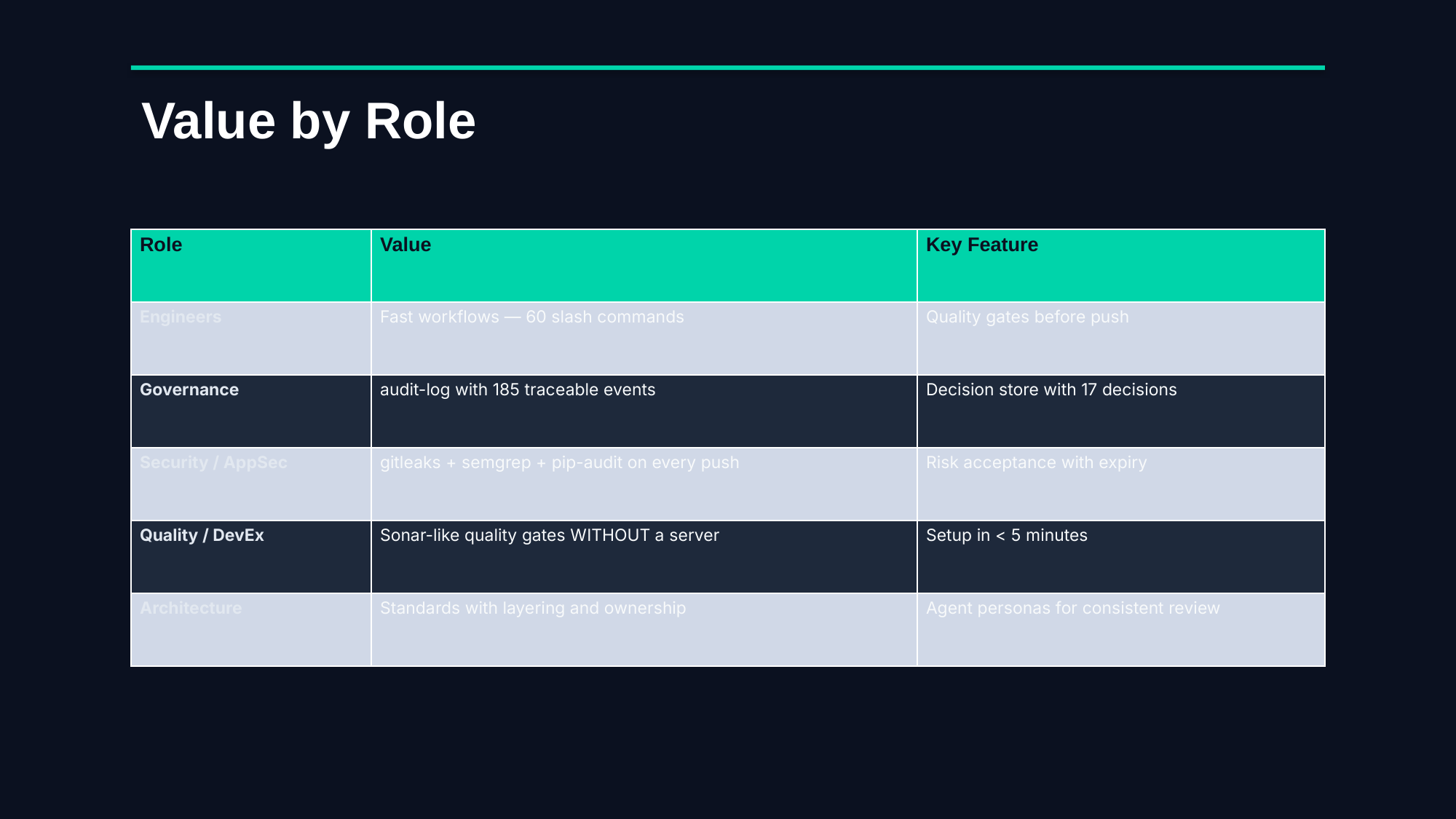

Value by Role
| Role | Value | Key Feature |
| --- | --- | --- |
| Engineers | Fast workflows — 60 slash commands | Quality gates before push |
| Governance | audit-log with 185 traceable events | Decision store with 17 decisions |
| Security / AppSec | gitleaks + semgrep + pip-audit on every push | Risk acceptance with expiry |
| Quality / DevEx | Sonar-like quality gates WITHOUT a server | Setup in < 5 minutes |
| Architecture | Standards with layering and ownership | Agent personas for consistent review |